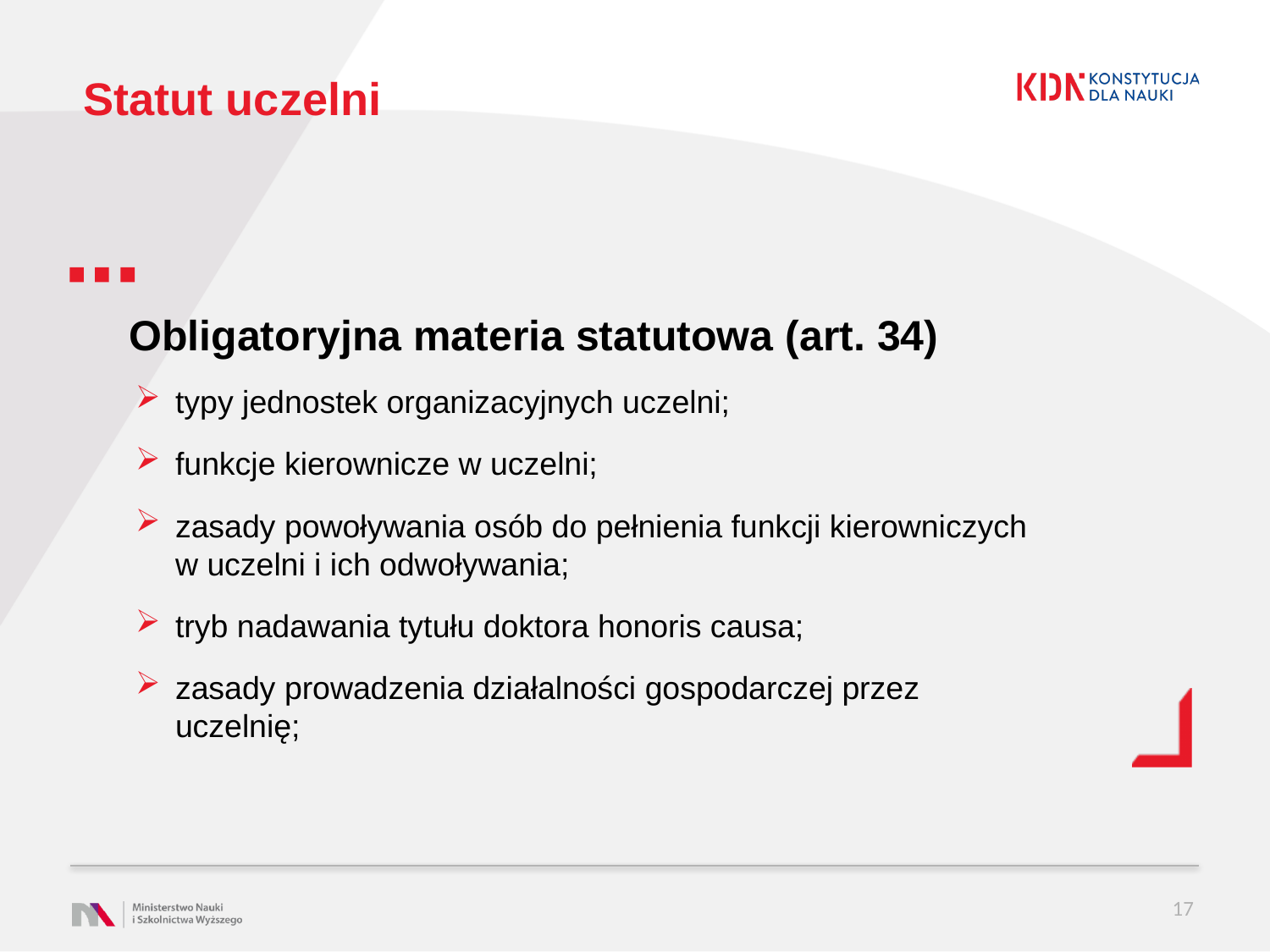

# Statut uczelni
Obligatoryjna materia statutowa (art. 34)
typy jednostek organizacyjnych uczelni;
funkcje kierownicze w uczelni;
zasady powoływania osób do pełnienia funkcji kierowniczych w uczelni i ich odwoływania;
tryb nadawania tytułu doktora honoris causa;
zasady prowadzenia działalności gospodarczej przez uczelnię;
17